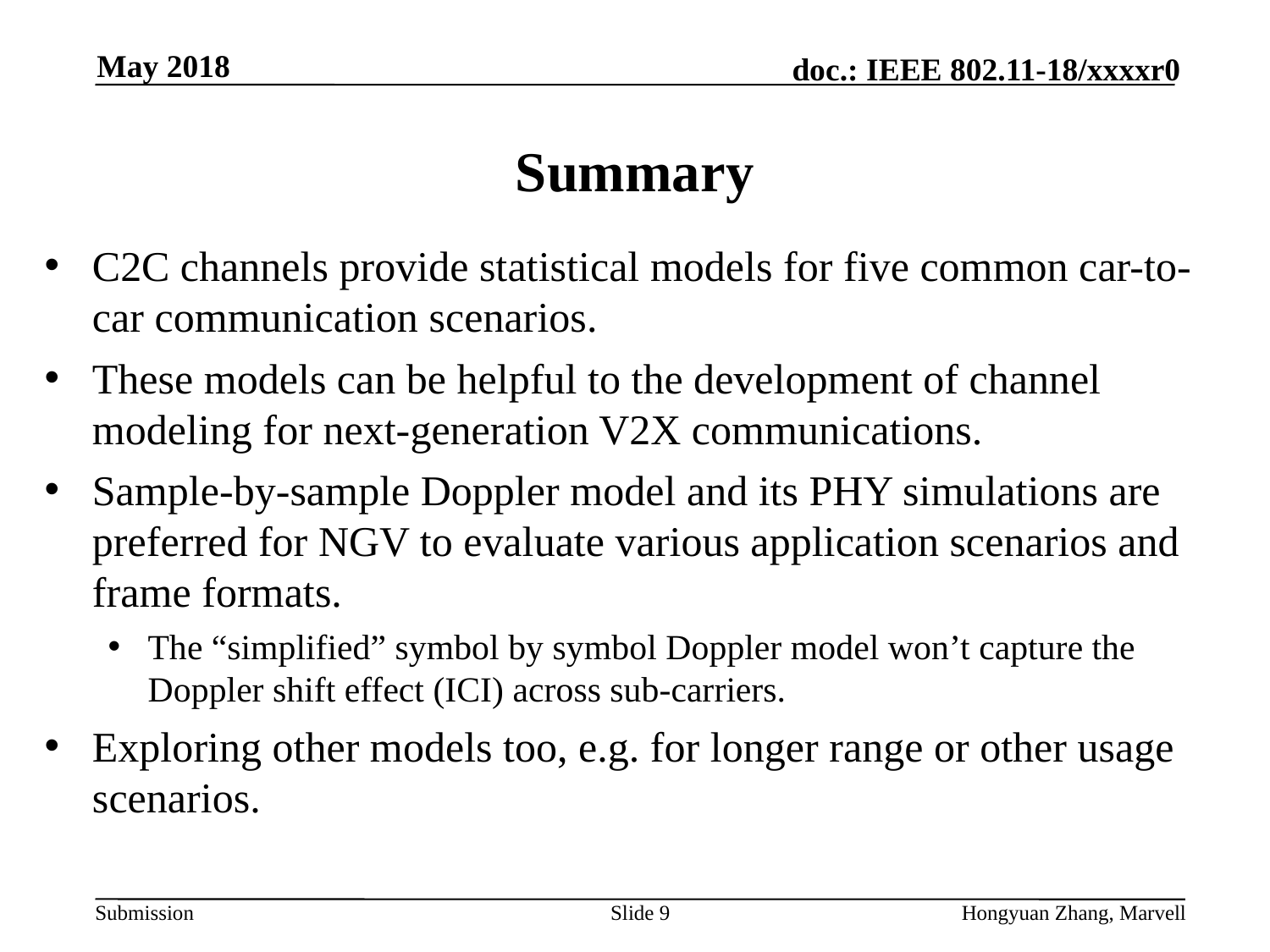

May 2018
# Summary
C2C channels provide statistical models for five common car-to-car communication scenarios.
These models can be helpful to the development of channel modeling for next-generation V2X communications.
Sample-by-sample Doppler model and its PHY simulations are preferred for NGV to evaluate various application scenarios and frame formats.
The “simplified” symbol by symbol Doppler model won’t capture the Doppler shift effect (ICI) across sub-carriers.
Exploring other models too, e.g. for longer range or other usage scenarios.
Slide 9
Hongyuan Zhang, Marvell